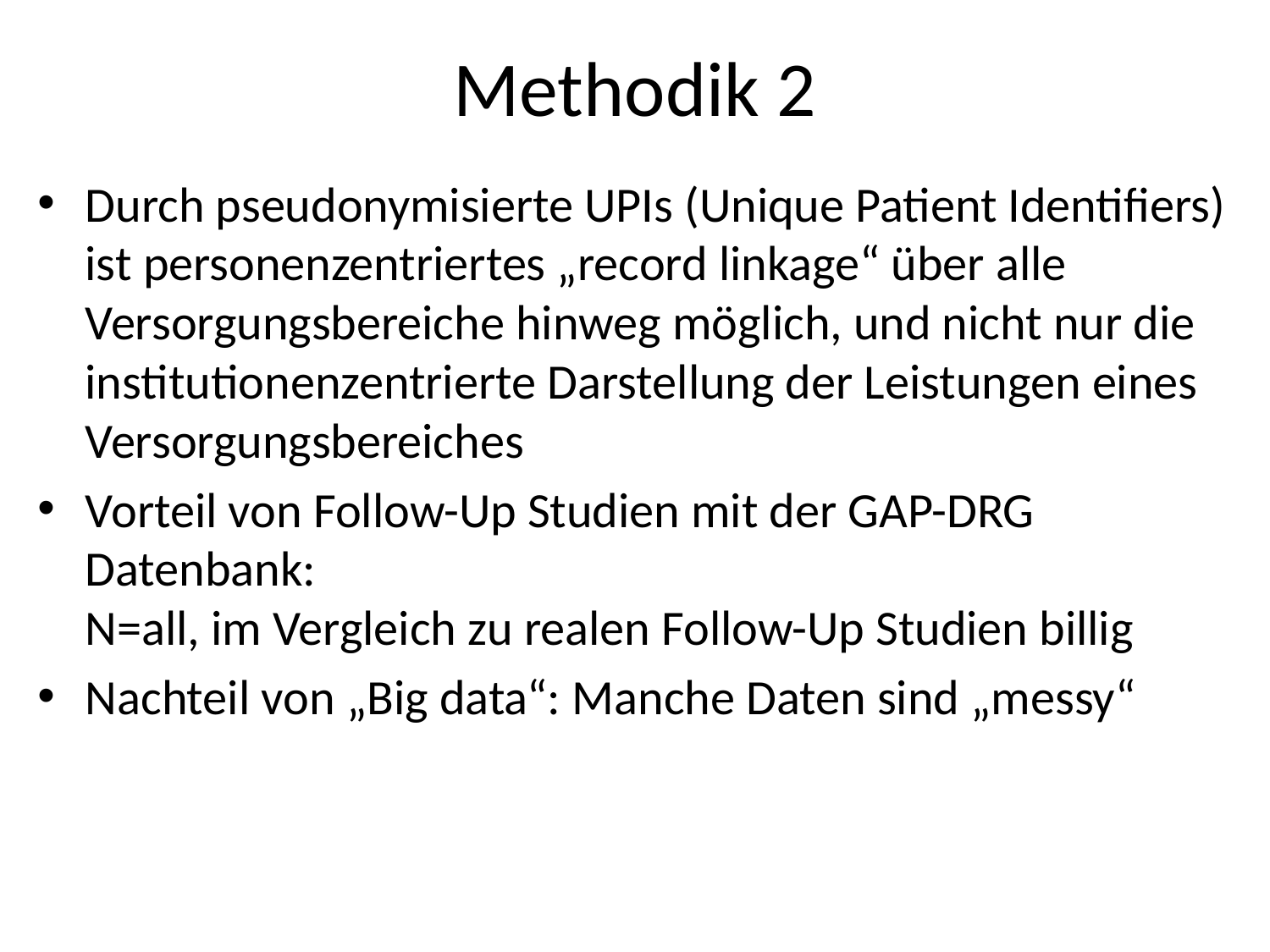

# Methodik 2
Durch pseudonymisierte UPIs (Unique Patient Identifiers) ist personenzentriertes „record linkage“ über alle Versorgungsbereiche hinweg möglich, und nicht nur die institutionenzentrierte Darstellung der Leistungen eines Versorgungsbereiches
Vorteil von Follow-Up Studien mit der GAP-DRG Datenbank:
N=all, im Vergleich zu realen Follow-Up Studien billig
Nachteil von „Big data“: Manche Daten sind „messy“